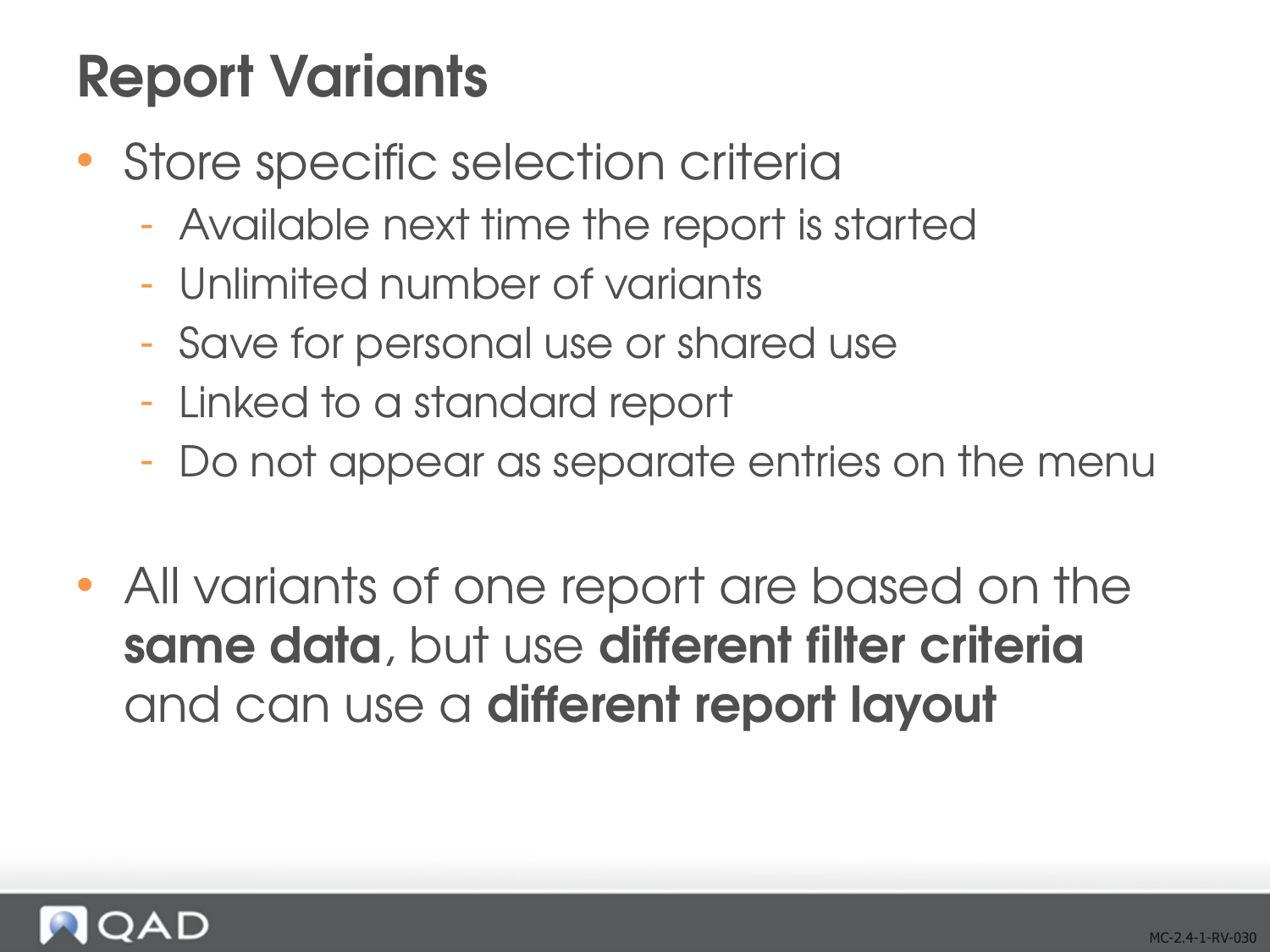

# Report Variants
Store specific selection criteria
Available next time the report is started
Unlimited number of variants
Save for personal use or shared use
Linked to a standard report
Do not appear as separate entries on the menu

All variants of one report are based on the same data, but use different filter criteria and can use a different report layout

MC-2.4-1-RV-030